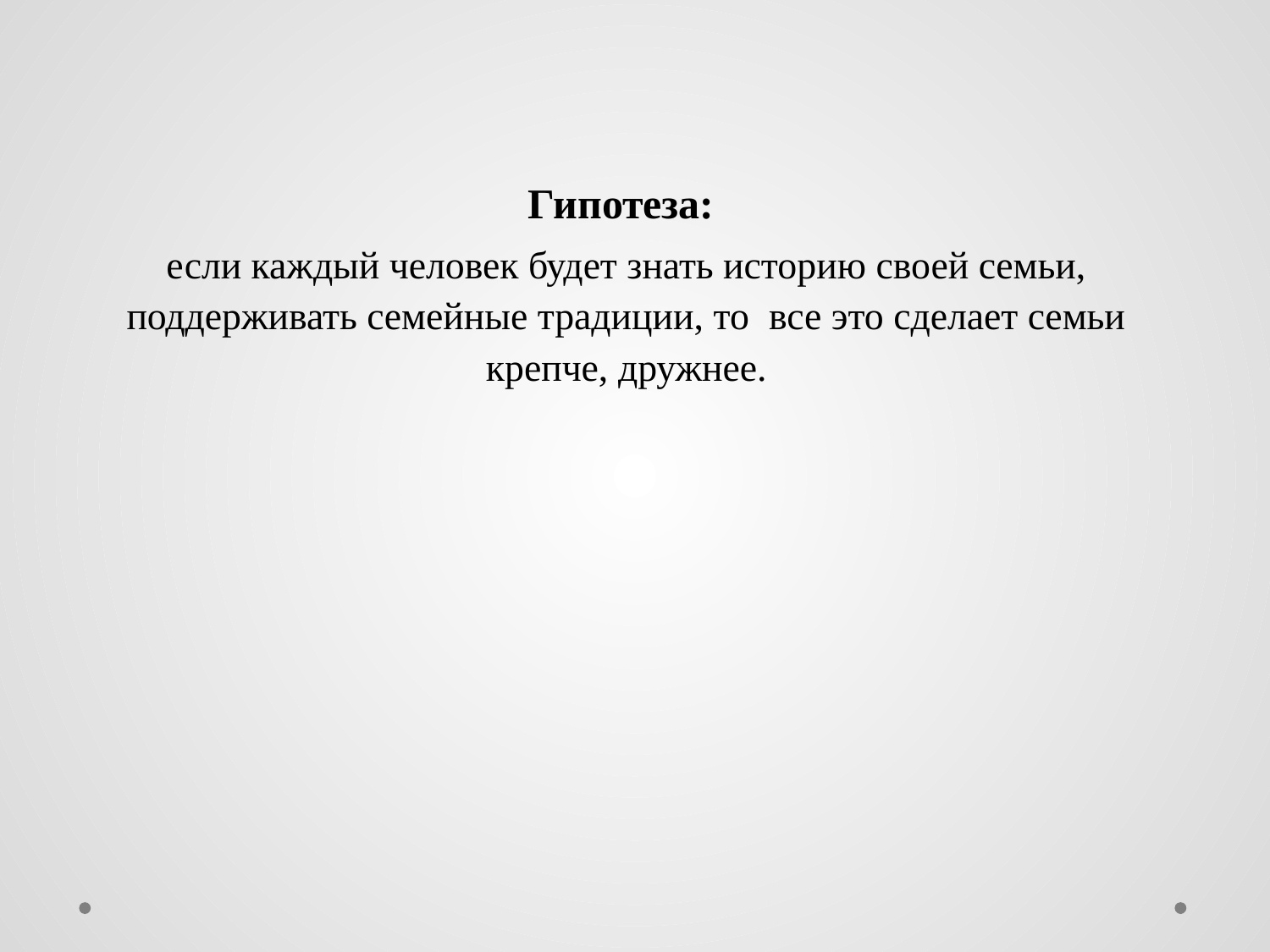

Гипотеза:
если каждый человек будет знать историю своей семьи, поддерживать семейные традиции, то  все это сделает семьи крепче, дружнее.